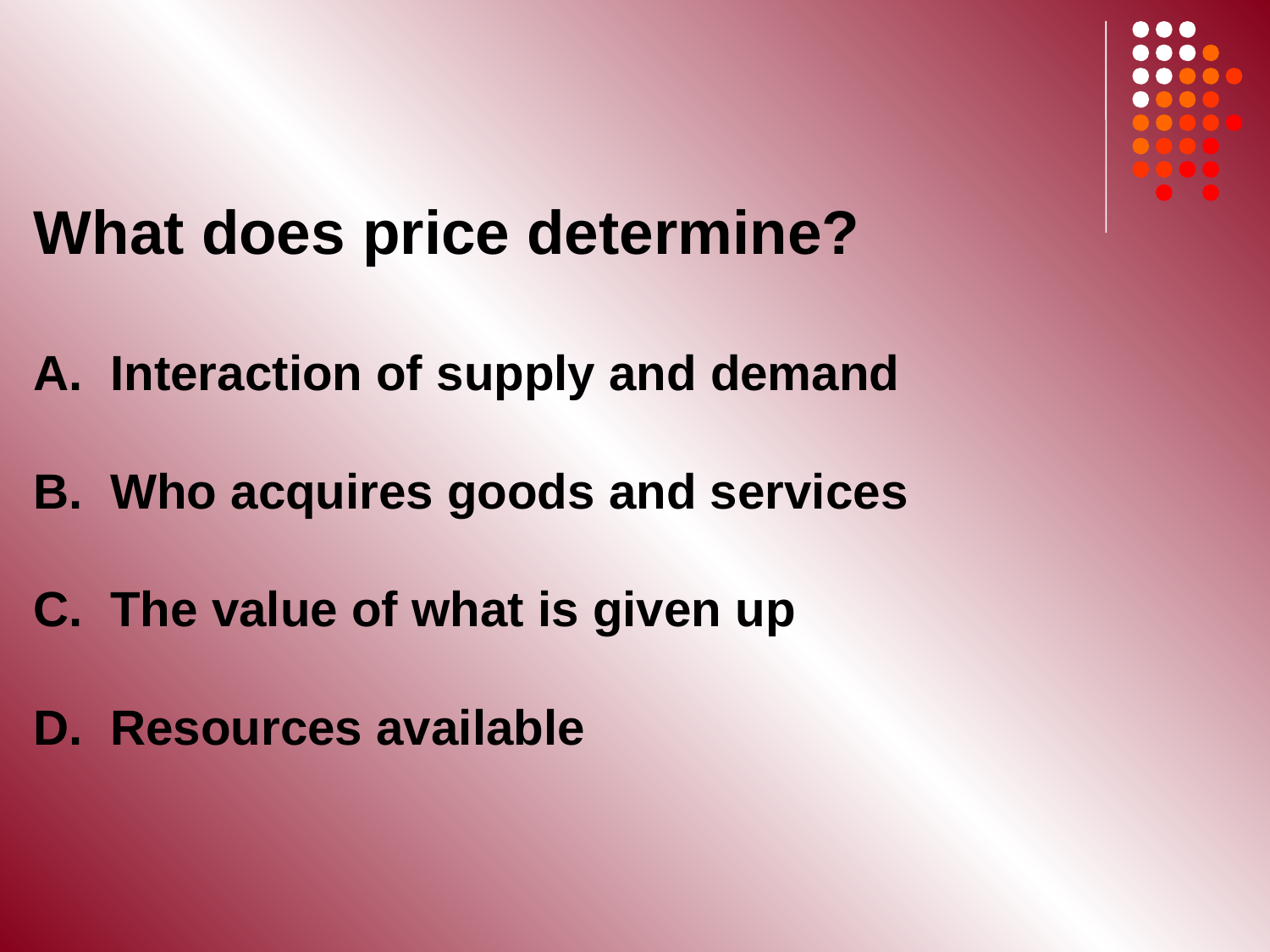

What does price determine?
A.  Interaction of supply and demand
B.  Who acquires goods and services
C.  The value of what is given up
D.  Resources available